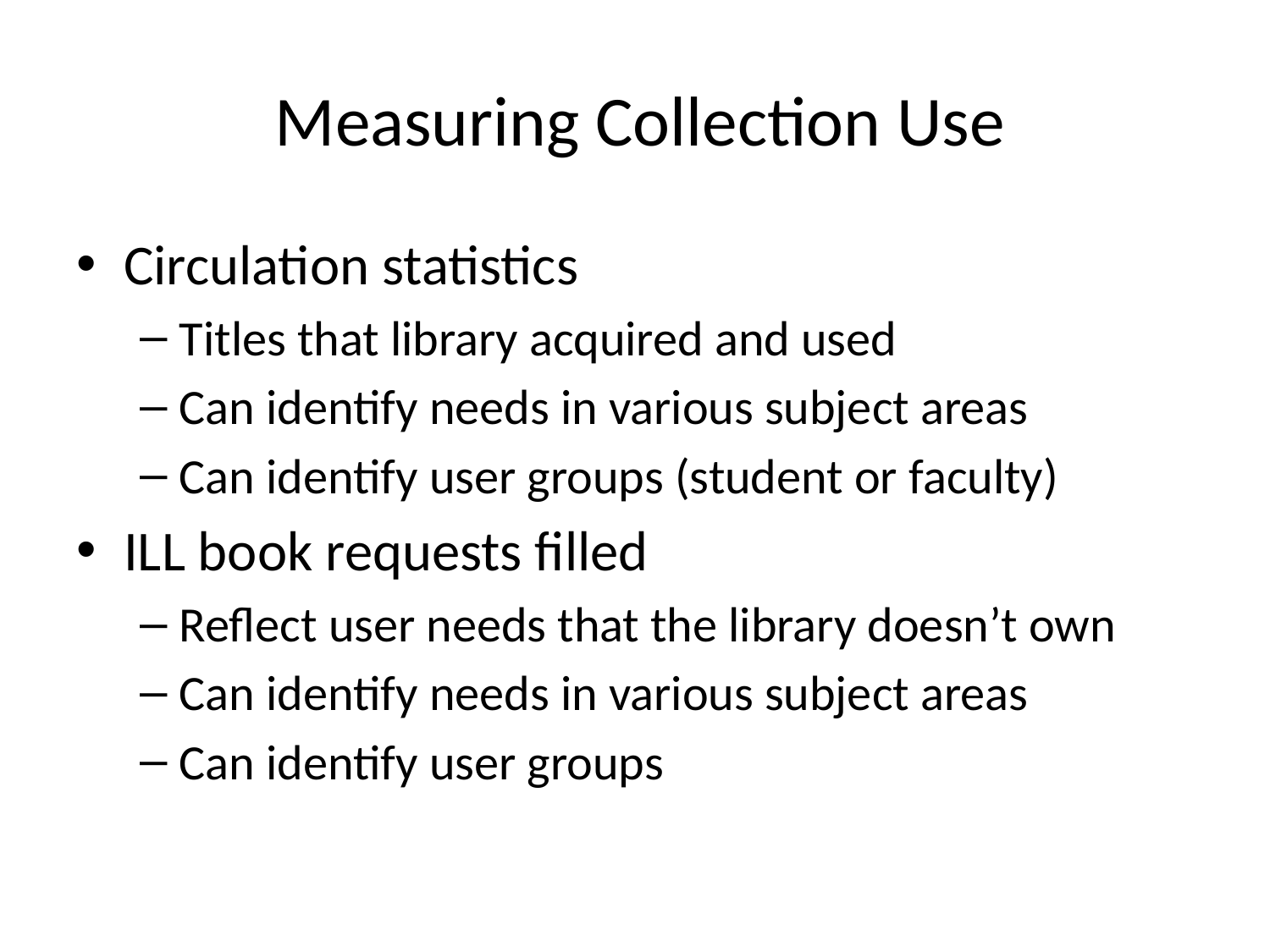

# Measuring Collection Use
Circulation statistics
Titles that library acquired and used
Can identify needs in various subject areas
Can identify user groups (student or faculty)
ILL book requests filled
Reflect user needs that the library doesn’t own
Can identify needs in various subject areas
Can identify user groups
7